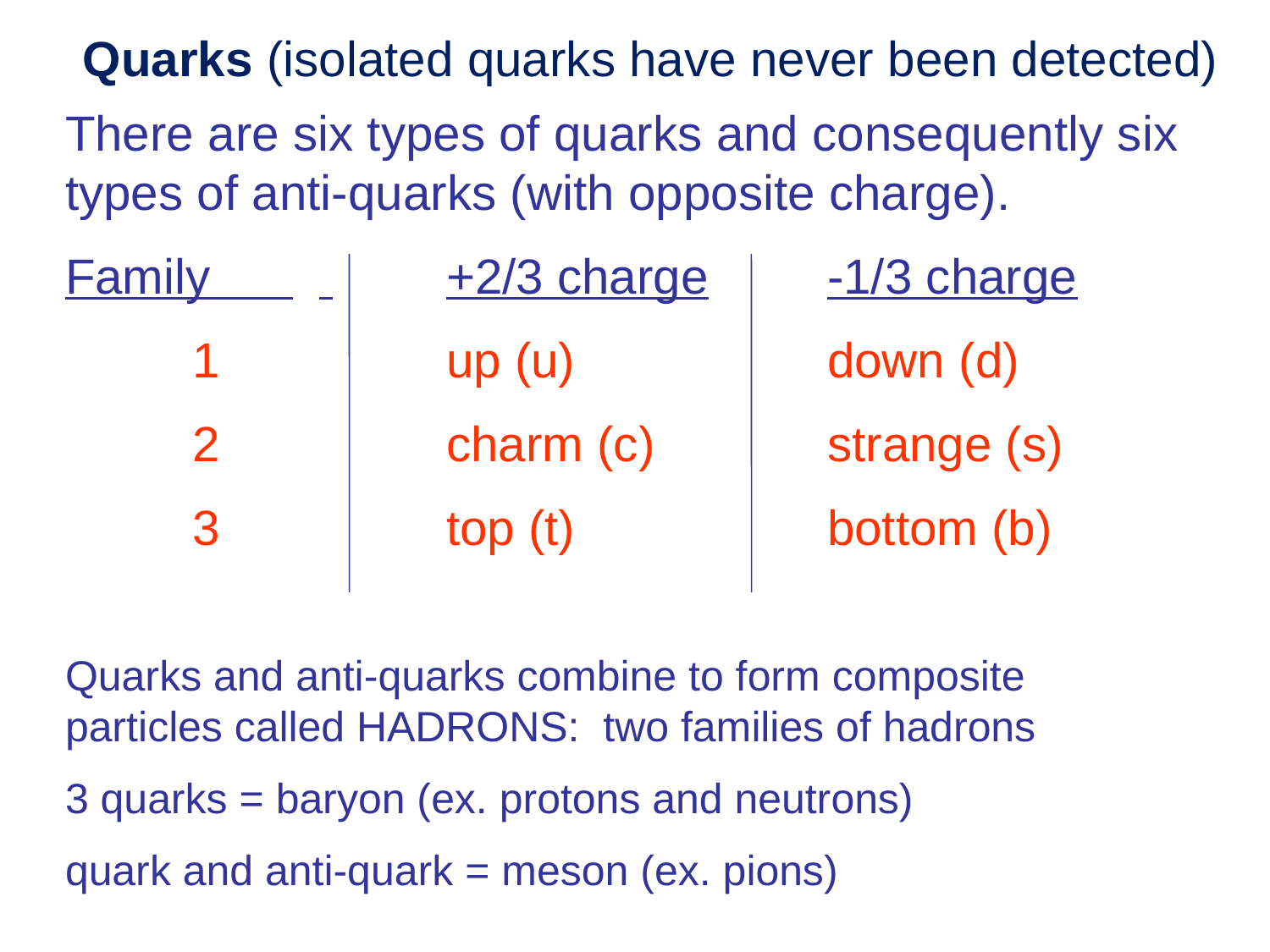

Quarks (isolated quarks have never been detected)
There are six types of quarks and consequently six types of anti-quarks (with opposite charge).
Family      	 	+2/3 charge	-1/3 charge
	1		up (u) 		down (d)
	2		charm (c) 		strange (s)
	3		top (t)		bottom (b)

Quarks and anti-quarks combine to form composite particles called HADRONS:  two families of hadrons
3 quarks = baryon (ex. protons and neutrons)
quark and anti-quark = meson (ex. pions)